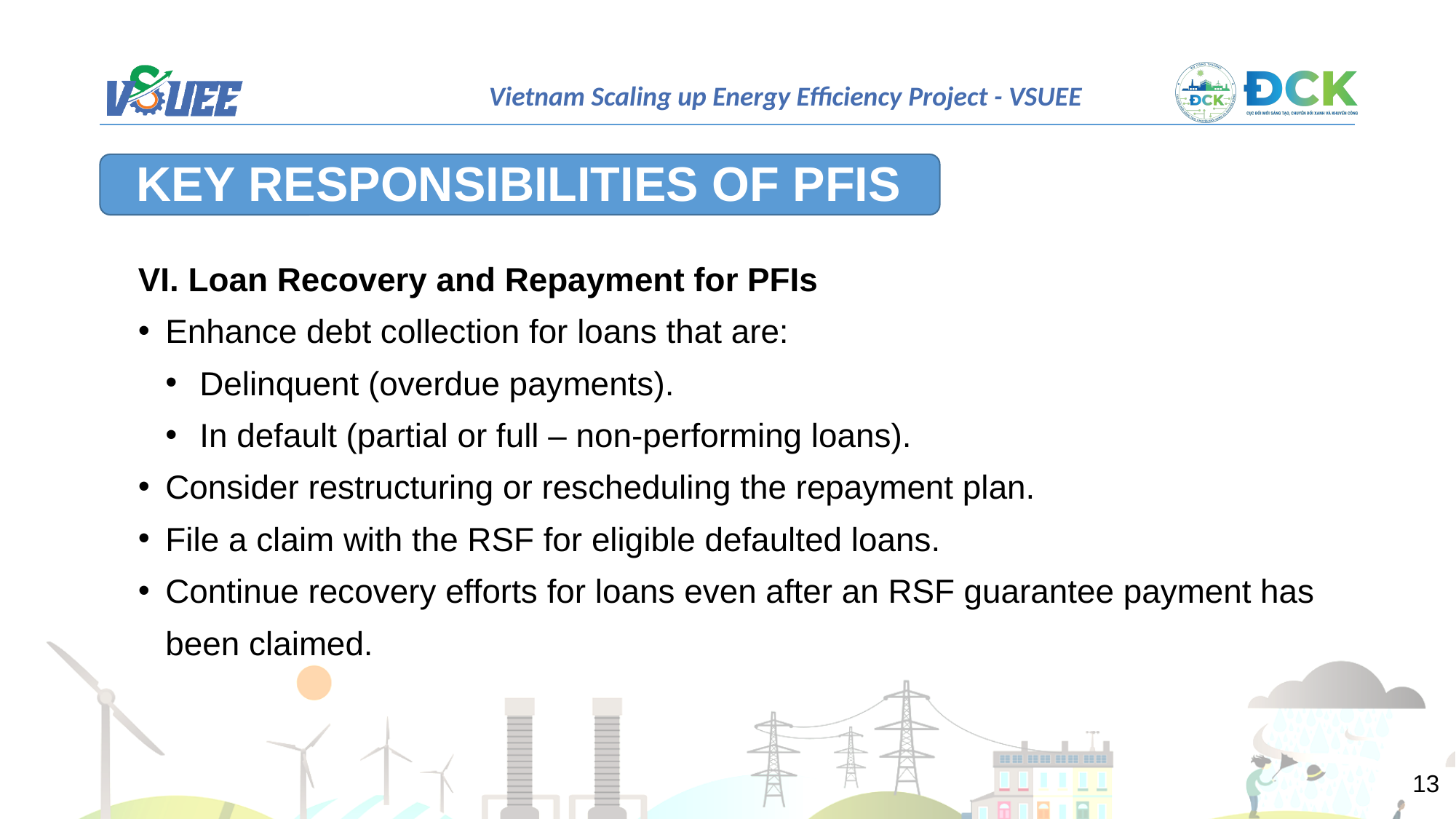

KEY RESPONSIBILITIES OF PFIS
VI. Loan Recovery and Repayment for PFIs
Enhance debt collection for loans that are:
Delinquent (overdue payments).
In default (partial or full – non-performing loans).
Consider restructuring or rescheduling the repayment plan.
File a claim with the RSF for eligible defaulted loans.
Continue recovery efforts for loans even after an RSF guarantee payment has been claimed.

13